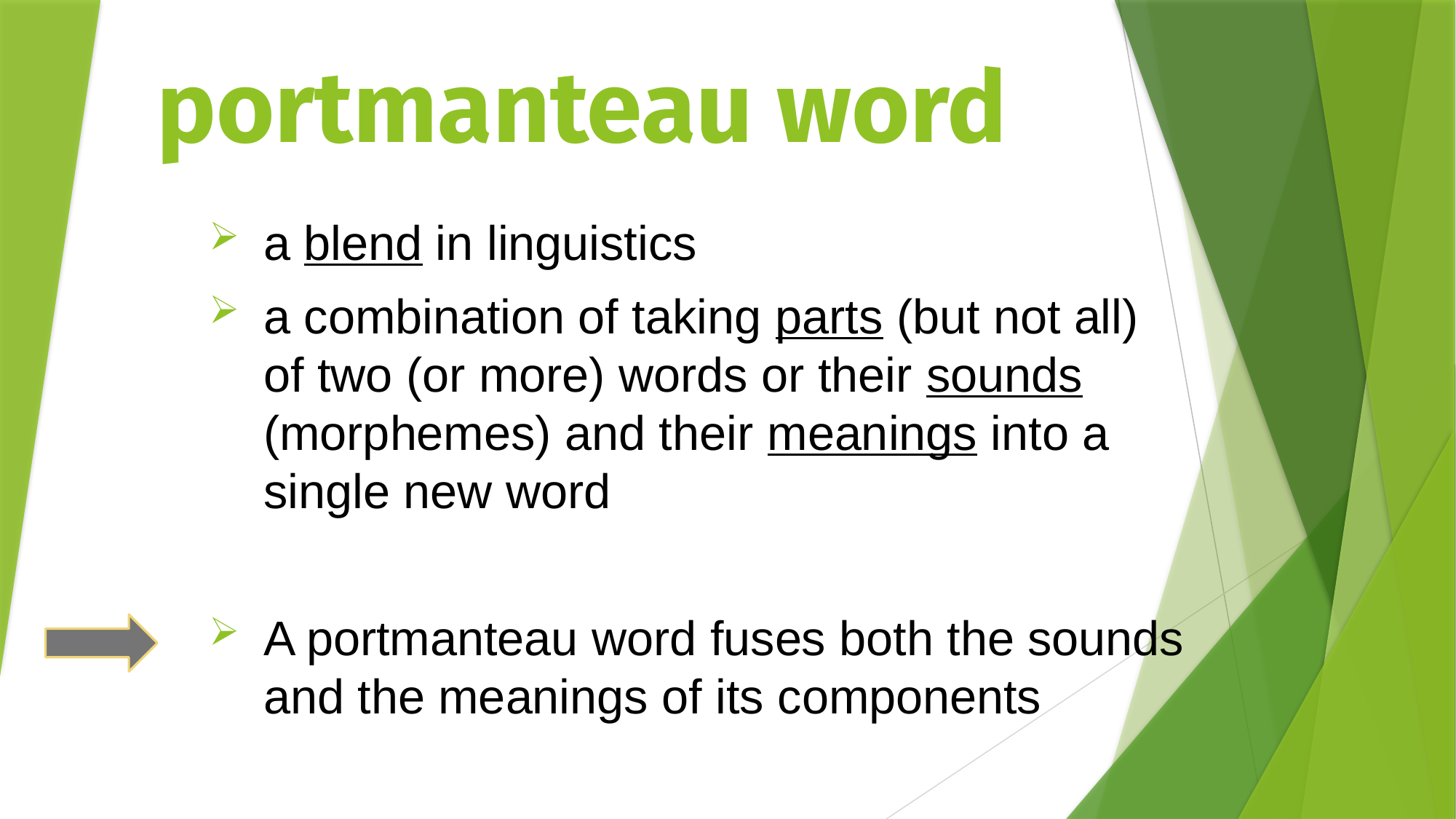

# portmanteau word
a blend in linguistics
a combination of taking parts (but not all) of two (or more) words or their sounds (morphemes) and their meanings into a single new word

A portmanteau word fuses both the sounds and the meanings of its components